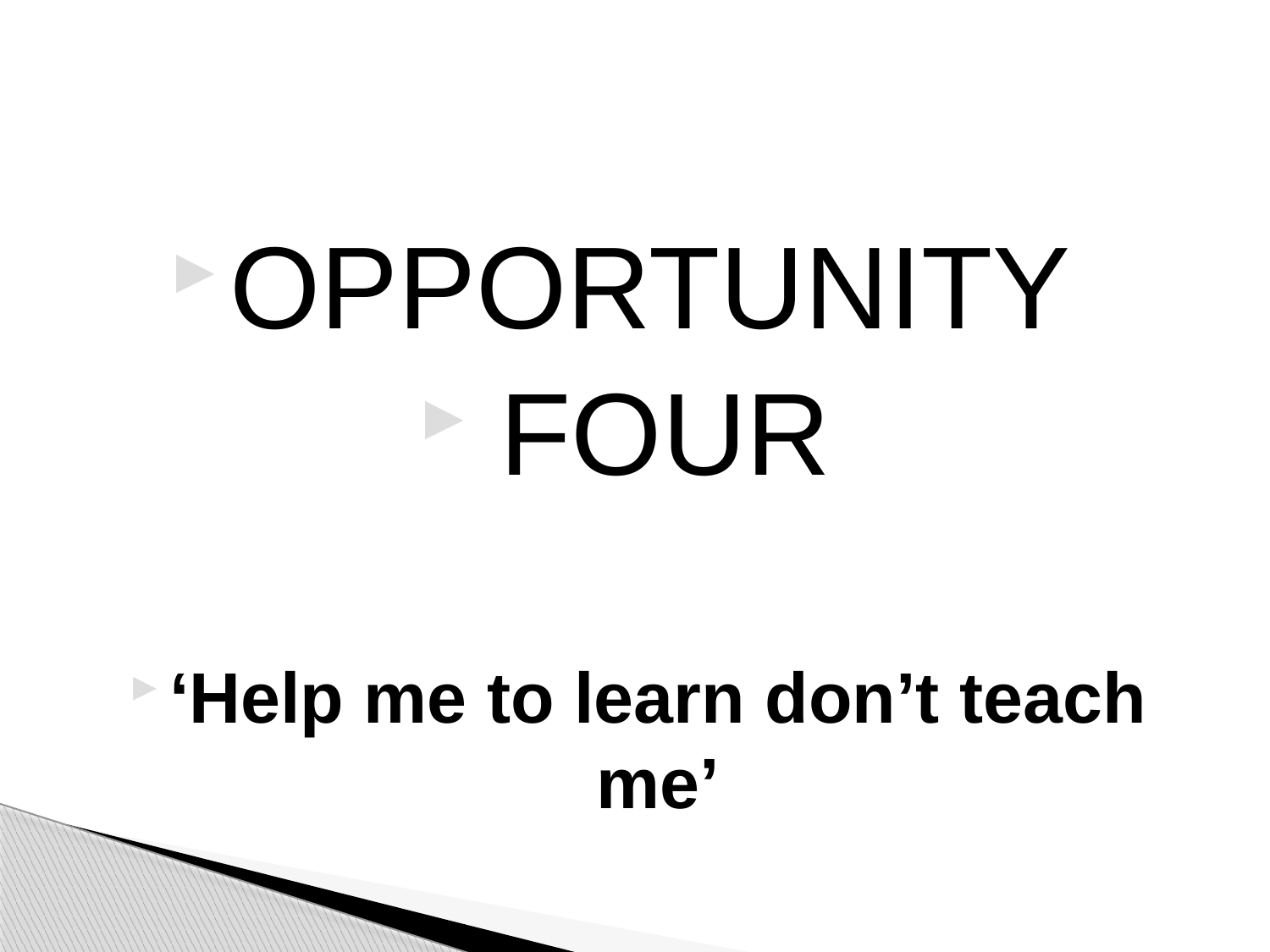

#
OPPORTUNITY
FOUR

‘Help me to learn don’t teach me’